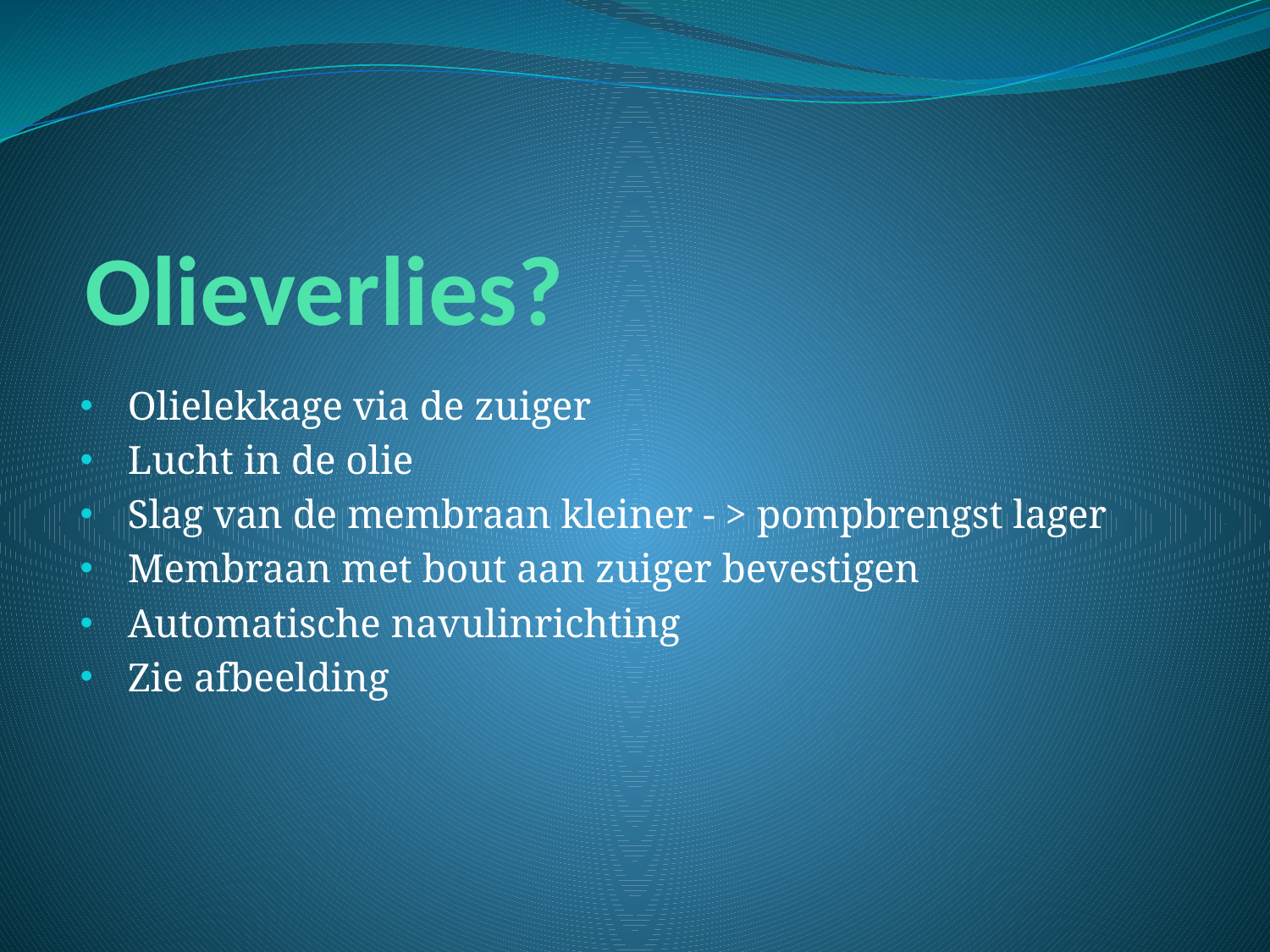

# Olieverlies?
Olielekkage via de zuiger
Lucht in de olie
Slag van de membraan kleiner - > pompbrengst lager
Membraan met bout aan zuiger bevestigen
Automatische navulinrichting
Zie afbeelding